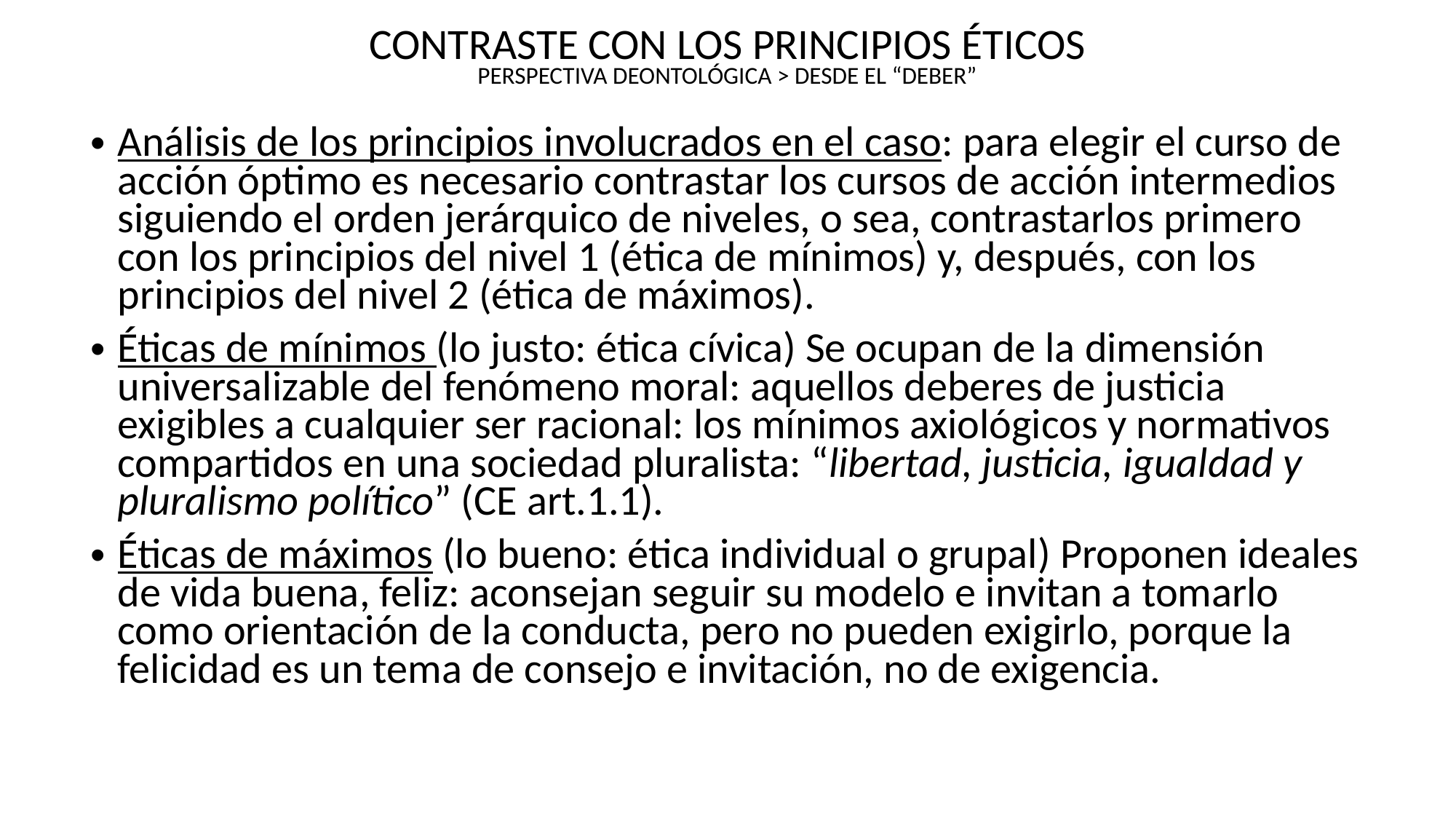

# CONTRASTE CON LOS PRINCIPIOS ÉTICOS PERSPECTIVA DEONTOLÓGICA > DESDE EL “DEBER”
Análisis de los principios involucrados en el caso: para elegir el curso de acción óptimo es necesario contrastar los cursos de acción intermedios siguiendo el orden jerárquico de niveles, o sea, contrastarlos primero con los principios del nivel 1 (ética de mínimos) y, después, con los principios del nivel 2 (ética de máximos).
Éticas de mínimos (lo justo: ética cívica) Se ocupan de la dimensión universalizable del fenómeno moral: aquellos deberes de justicia exigibles a cualquier ser racional: los mínimos axiológicos y normativos compartidos en una sociedad pluralista: “libertad, justicia, igualdad y pluralismo político” (CE art.1.1).
Éticas de máximos (lo bueno: ética individual o grupal) Proponen ideales de vida buena, feliz: aconsejan seguir su modelo e invitan a tomarlo como orientación de la conducta, pero no pueden exigirlo, porque la felicidad es un tema de consejo e invitación, no de exigencia.